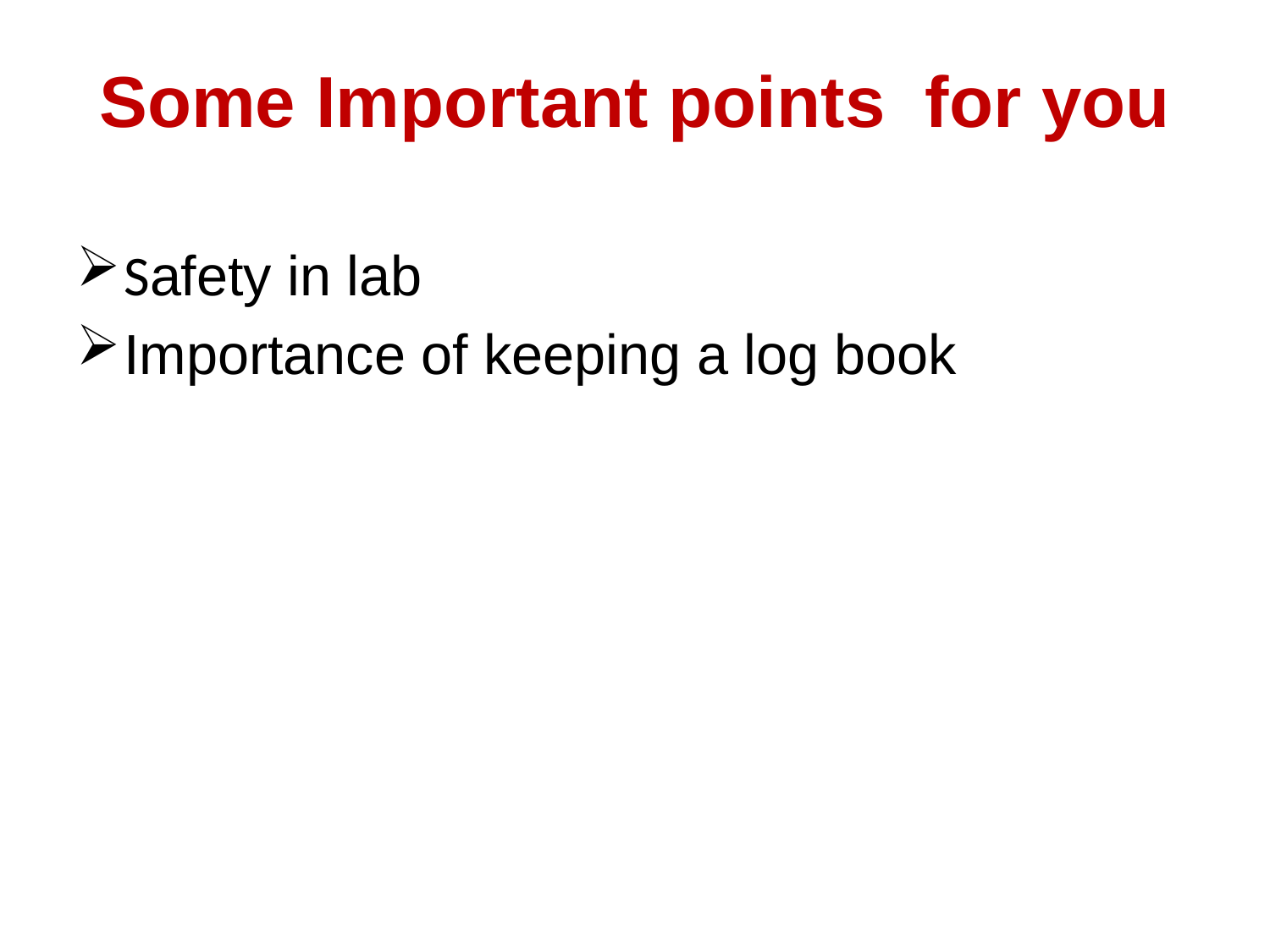

# Some Important points  for you
Safety in lab
Importance of keeping a log book